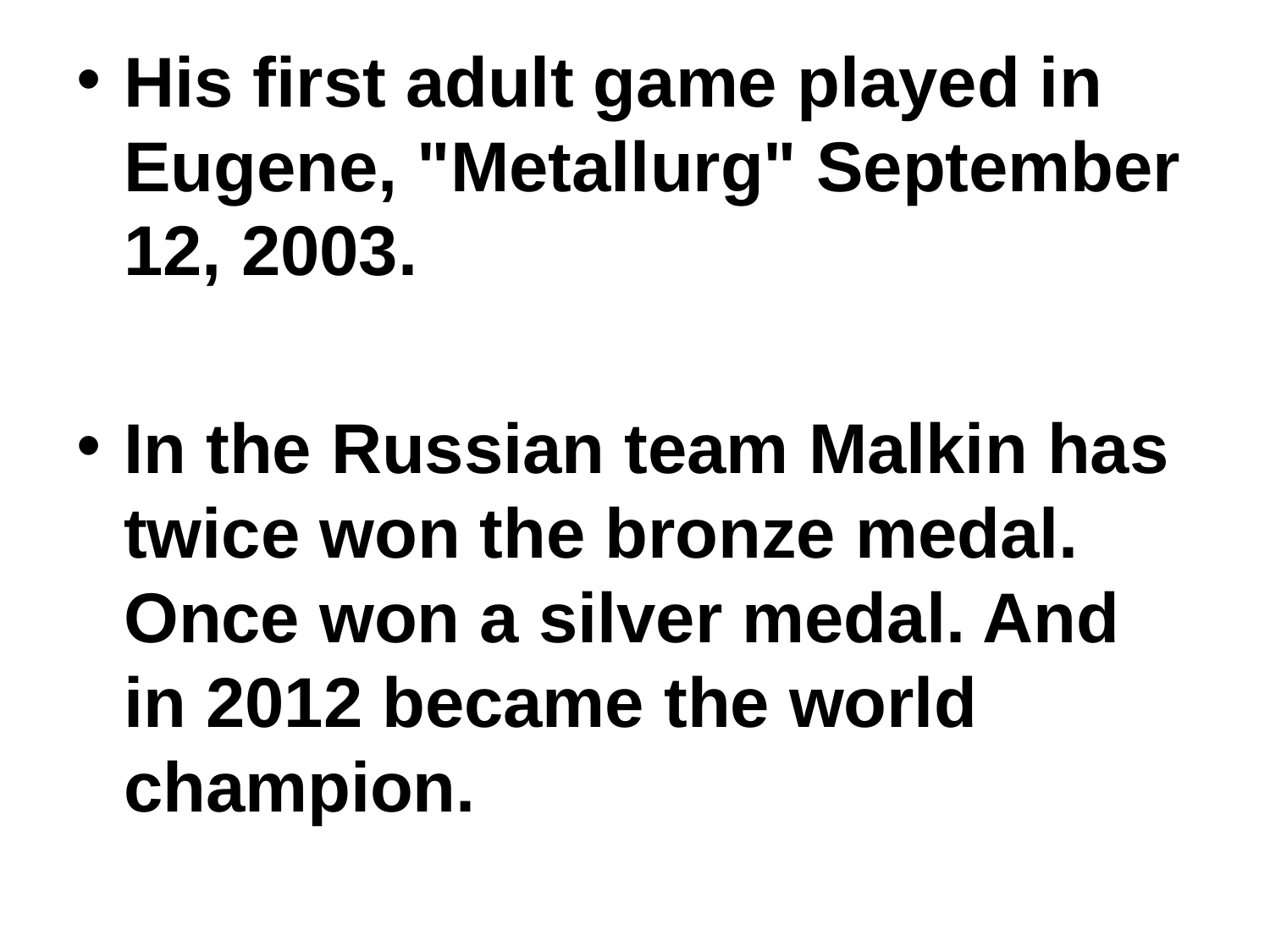

His first adult game played in Eugene, "Metallurg" September 12, 2003.

In the Russian team Malkin has twice won the bronze medal. Once won a silver medal. And in 2012 became the world champion.